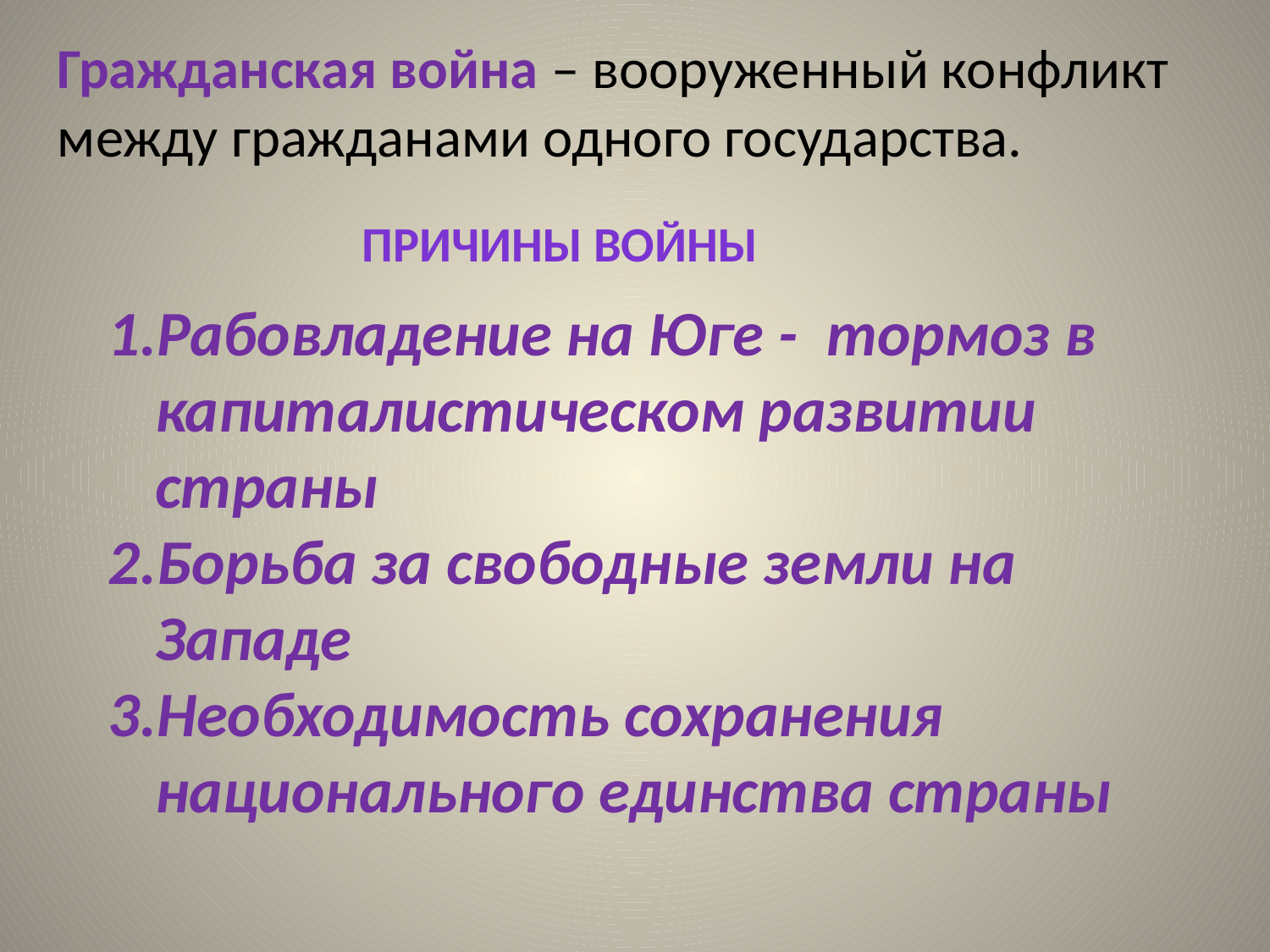

Гражданская война – вооруженный конфликт между гражданами одного государства.
Причины войны
Рабовладение на Юге -  тормоз в капиталистическом развитии страны
Борьба за свободные земли на Западе
Необходимость сохранения национального единства страны